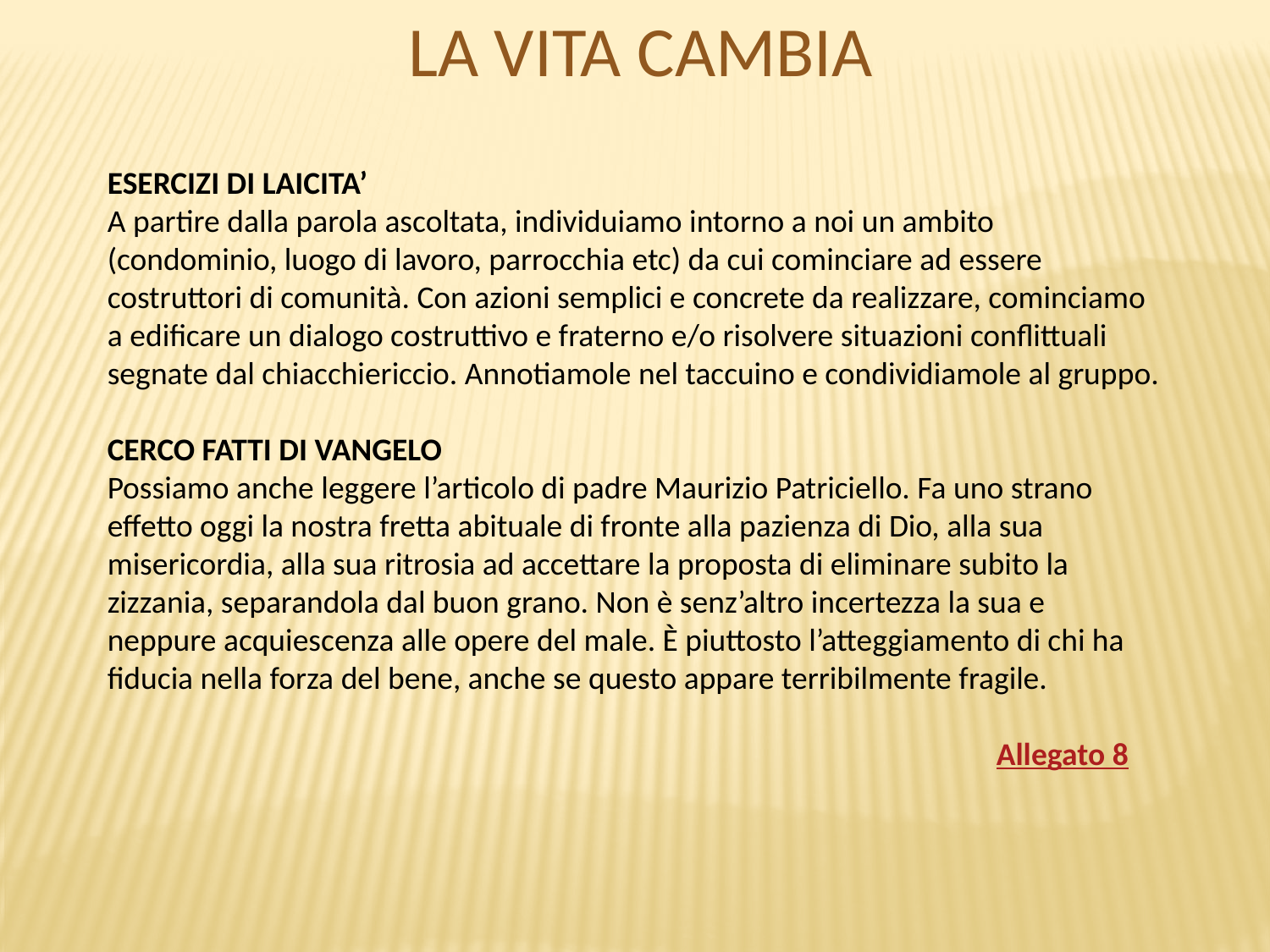

La vita cambia
ESERCIZI DI LAICITA’
A partire dalla parola ascoltata, individuiamo intorno a noi un ambito (condominio, luogo di lavoro, parrocchia etc) da cui cominciare ad essere costruttori di comunità. Con azioni semplici e concrete da realizzare, cominciamo a edificare un dialogo costruttivo e fraterno e/o risolvere situazioni conflittuali segnate dal chiacchiericcio. Annotiamole nel taccuino e condividiamole al gruppo.

CERCO FATTI DI VANGELO
Possiamo anche leggere l’articolo di padre Maurizio Patriciello. Fa uno strano effetto oggi la nostra fretta abituale di fronte alla pazienza di Dio, alla sua misericordia, alla sua ritrosia ad accettare la proposta di eliminare subito la zizzania, separandola dal buon grano. Non è senz’altro incertezza la sua e neppure acquiescenza alle opere del male. È piuttosto l’atteggiamento di chi ha fiducia nella forza del bene, anche se questo appare terribilmente fragile.

							Allegato 8